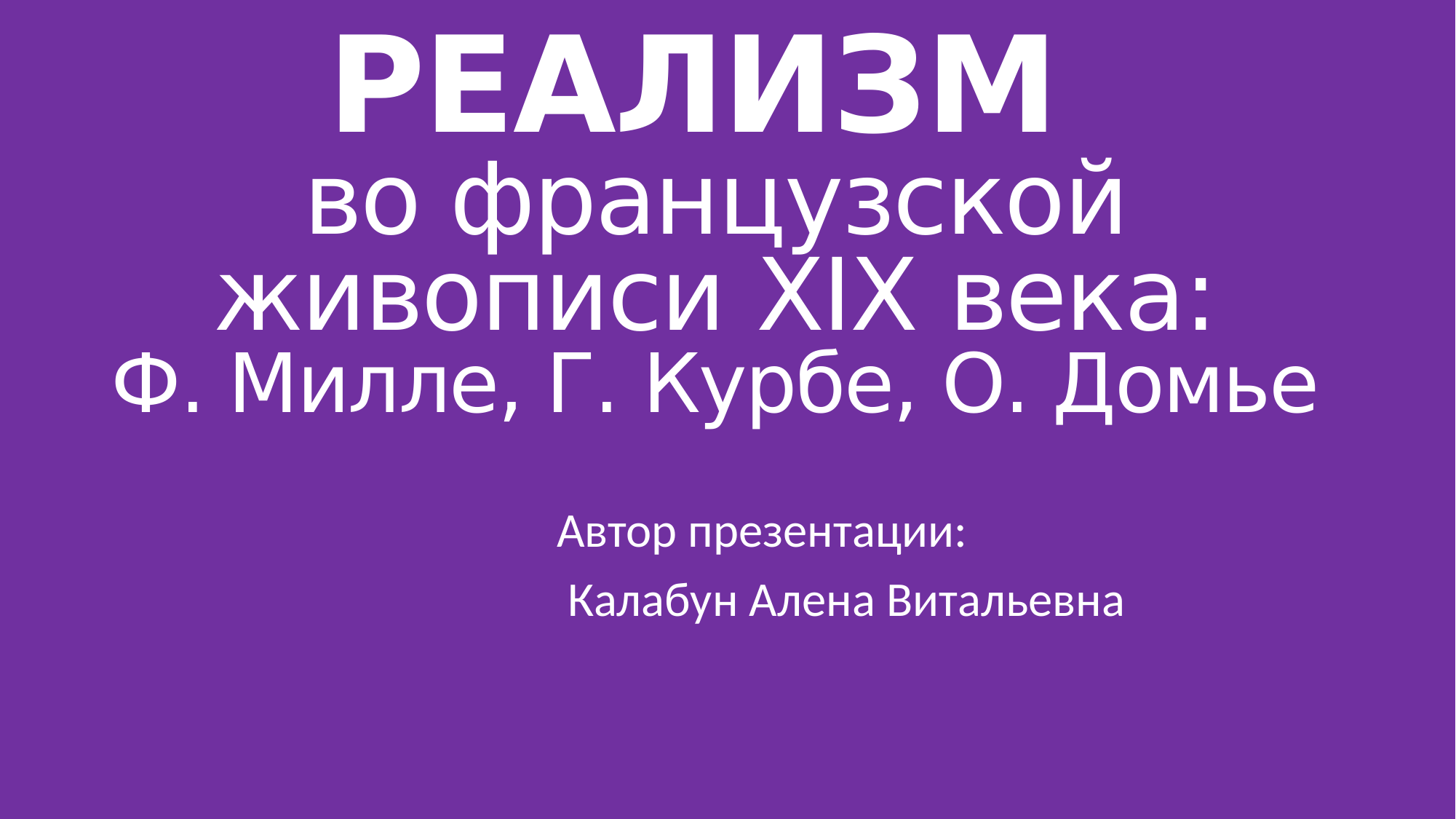

# РЕАЛИЗМ во французской живописи XIX века: Ф. Милле, Г. Курбе, О. Домье
Автор презентации:
 Калабун Алена Витальевна